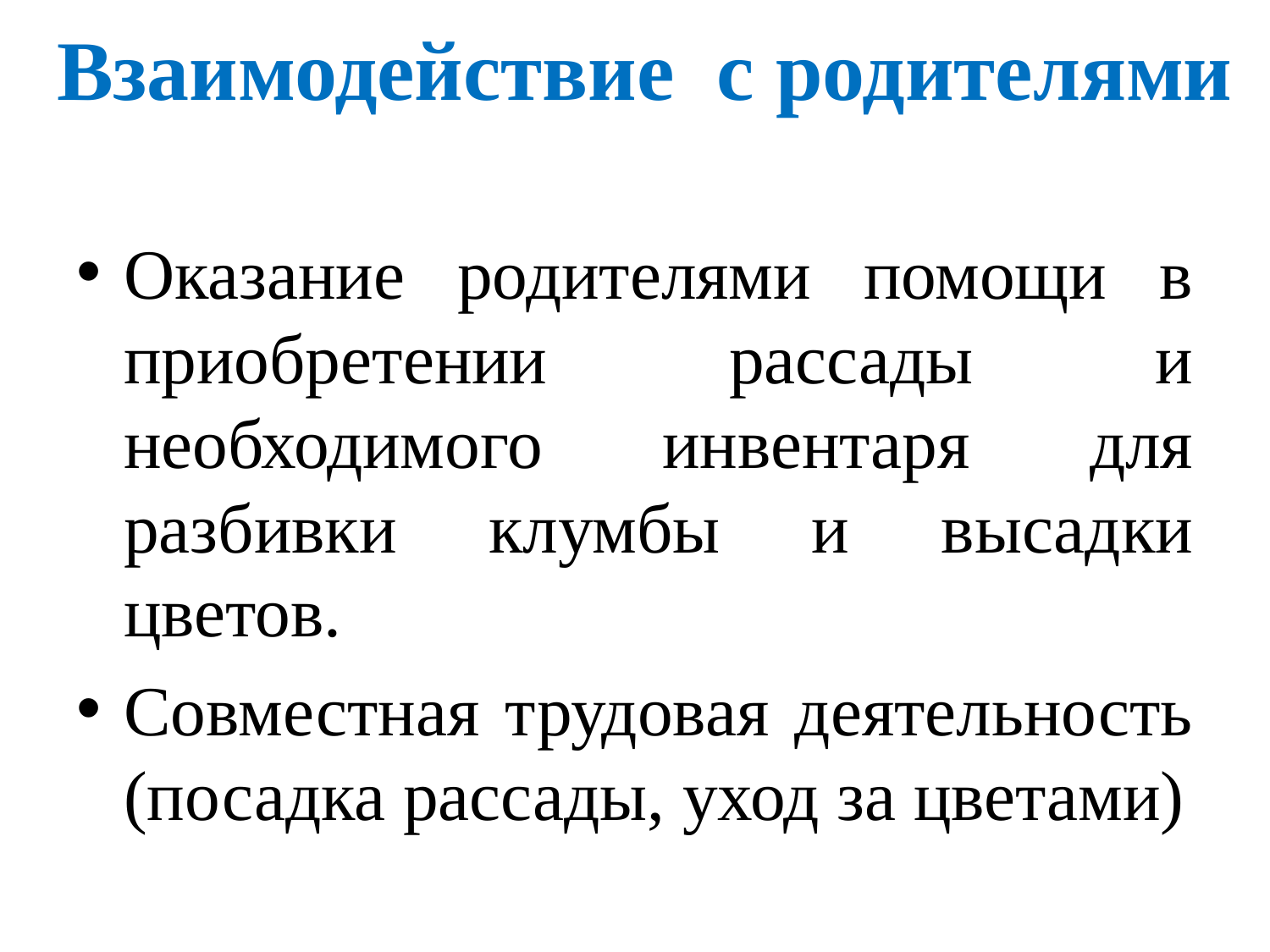

# Взаимодействие  с родителями
Оказание родителями помощи в приобретении  рассады  и необходимого инвентаря для разбивки клумбы и высадки цветов.
Совместная трудовая деятельность (посадка рассады, уход за цветами)